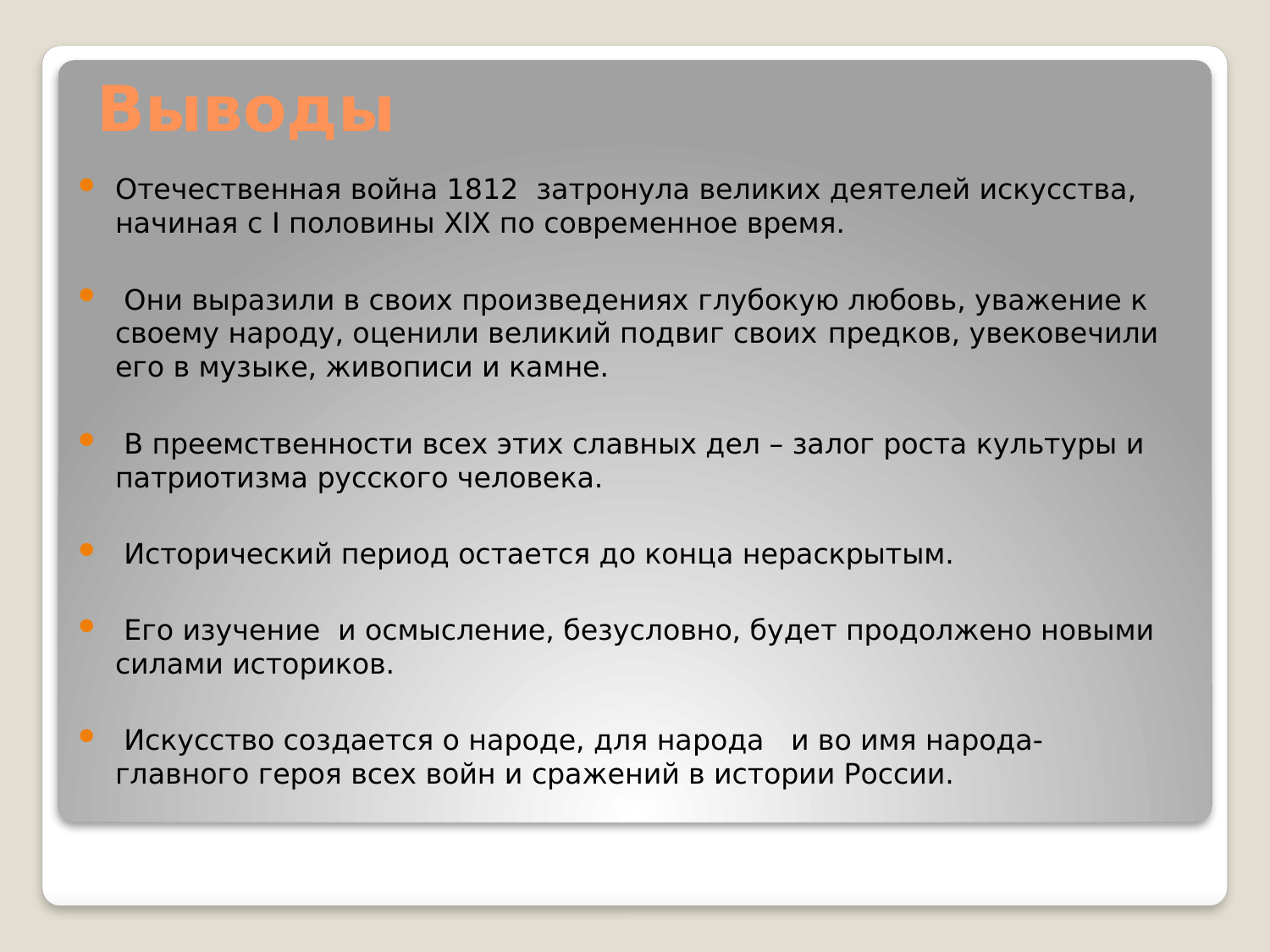

# Выводы
Отечественная война 1812  затронула великих деятелей искусства, начиная с I половины XIX по современное время.

 Они выразили в своих произведениях глубокую любовь, уважение к своему народу, оценили великий подвиг своих предков, увековечили его в музыке, живописи и камне.

 В преемственности всех этих славных дел – залог роста культуры и патриотизма русского человека.

 Исторический период остается до конца нераскрытым.

 Его изучение  и осмысление, безусловно, будет продолжено новыми силами историков.

 Искусство создается о народе, для народа   и во имя народа- главного героя всех войн и сражений в истории России.